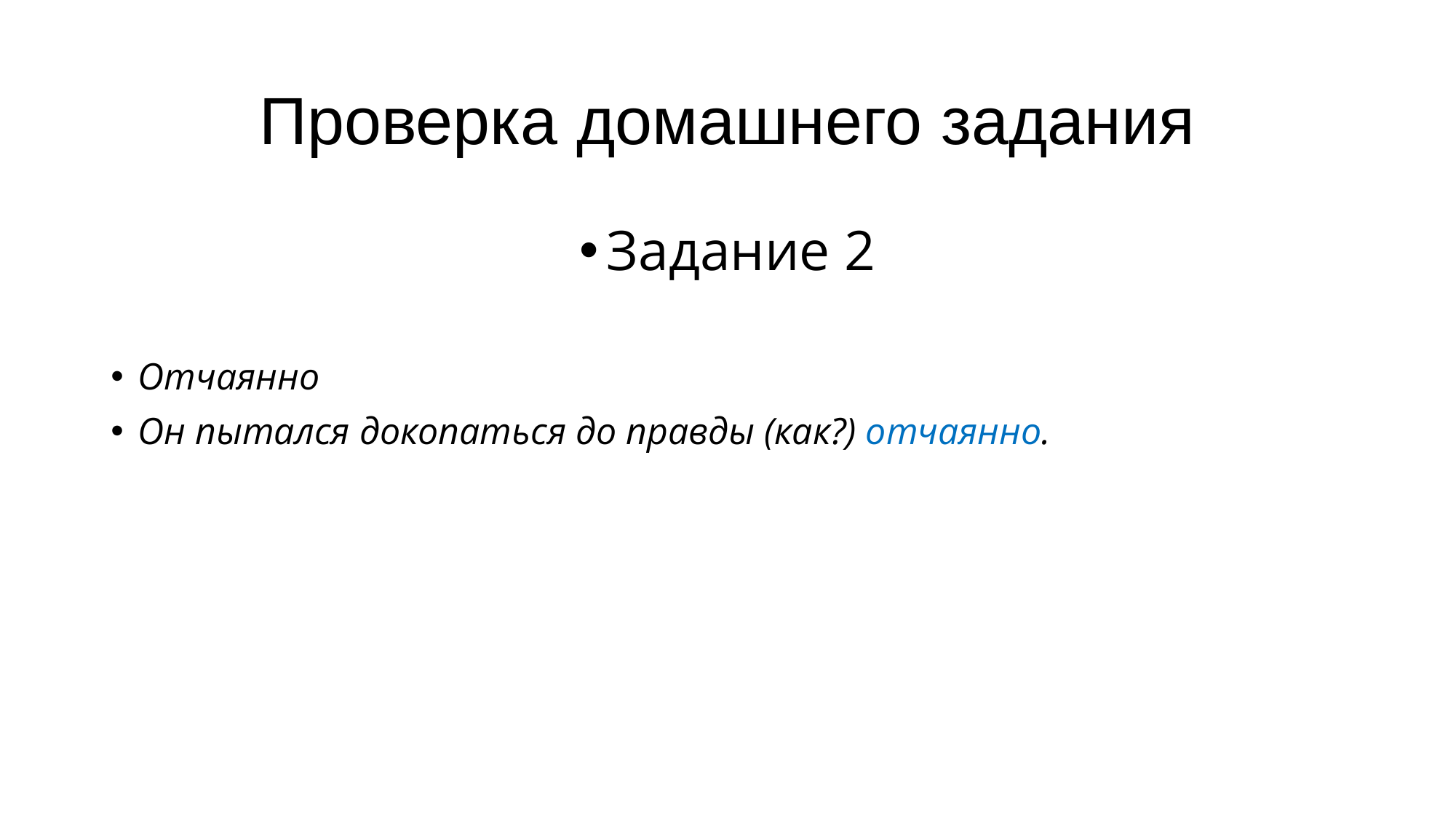

# Проверка домашнего задания
Задание 2

Отчаянно
Он пытался докопаться до правды (как?) отчаянно.